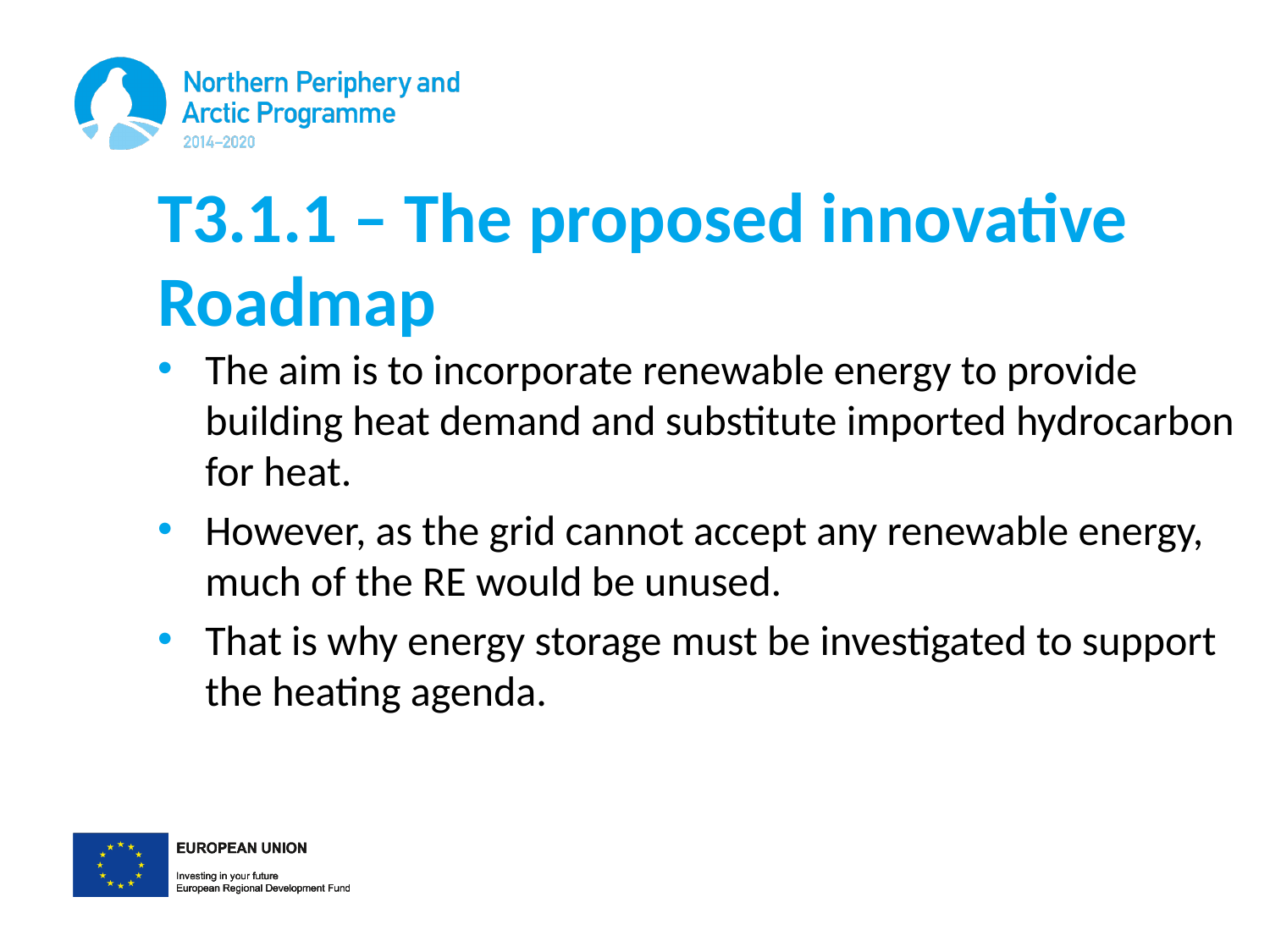

# T3.1.1 – The proposed innovative Roadmap
The aim is to incorporate renewable energy to provide building heat demand and substitute imported hydrocarbon for heat.
However, as the grid cannot accept any renewable energy, much of the RE would be unused.
That is why energy storage must be investigated to support the heating agenda.